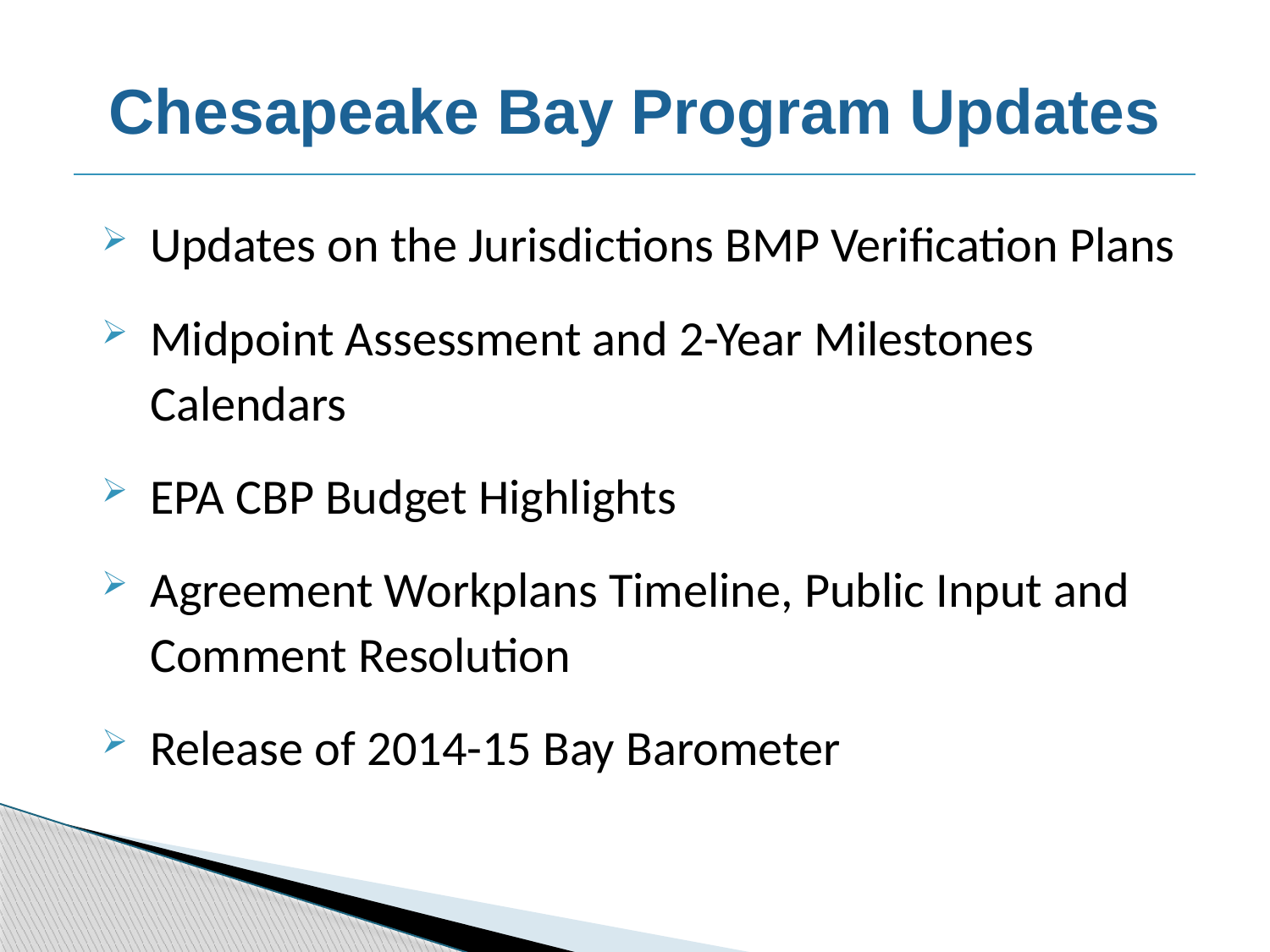

# Chesapeake Bay Program Updates
Updates on the Jurisdictions BMP Verification Plans
Midpoint Assessment and 2-Year Milestones Calendars
EPA CBP Budget Highlights
Agreement Workplans Timeline, Public Input and Comment Resolution
Release of 2014-15 Bay Barometer